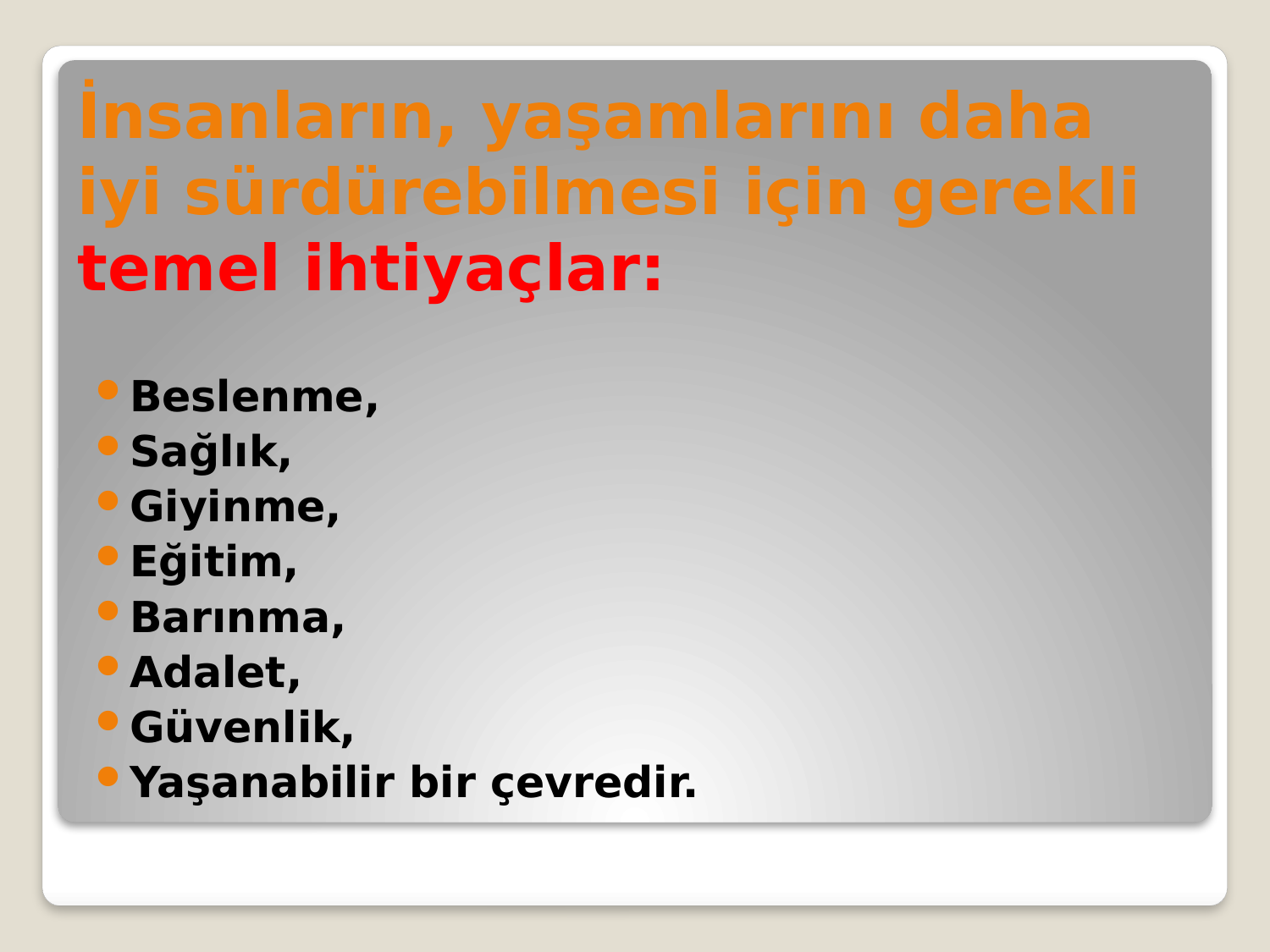

# İnsanların, yaşamlarını daha iyi sürdürebilmesi için gerekli temel ihtiyaçlar:
Beslenme,
Sağlık,
Giyinme,
Eğitim,
Barınma,
Adalet,
Güvenlik,
Yaşanabilir bir çevredir.